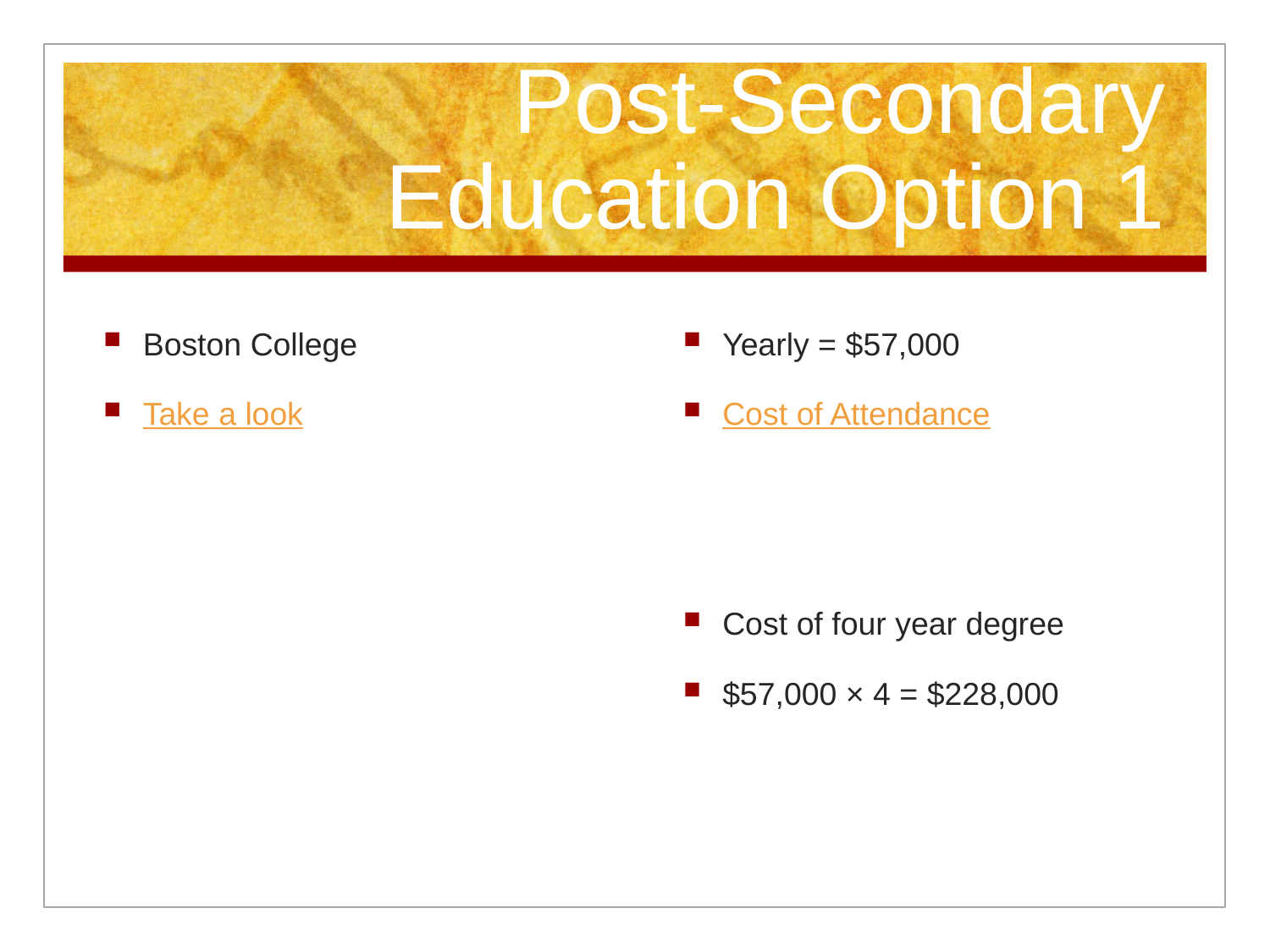

# Post-Secondary Education Option 1
Boston College
Take a look
Yearly = $57,000
Cost of Attendance
Cost of four year degree
$57,000 × 4 = $228,000